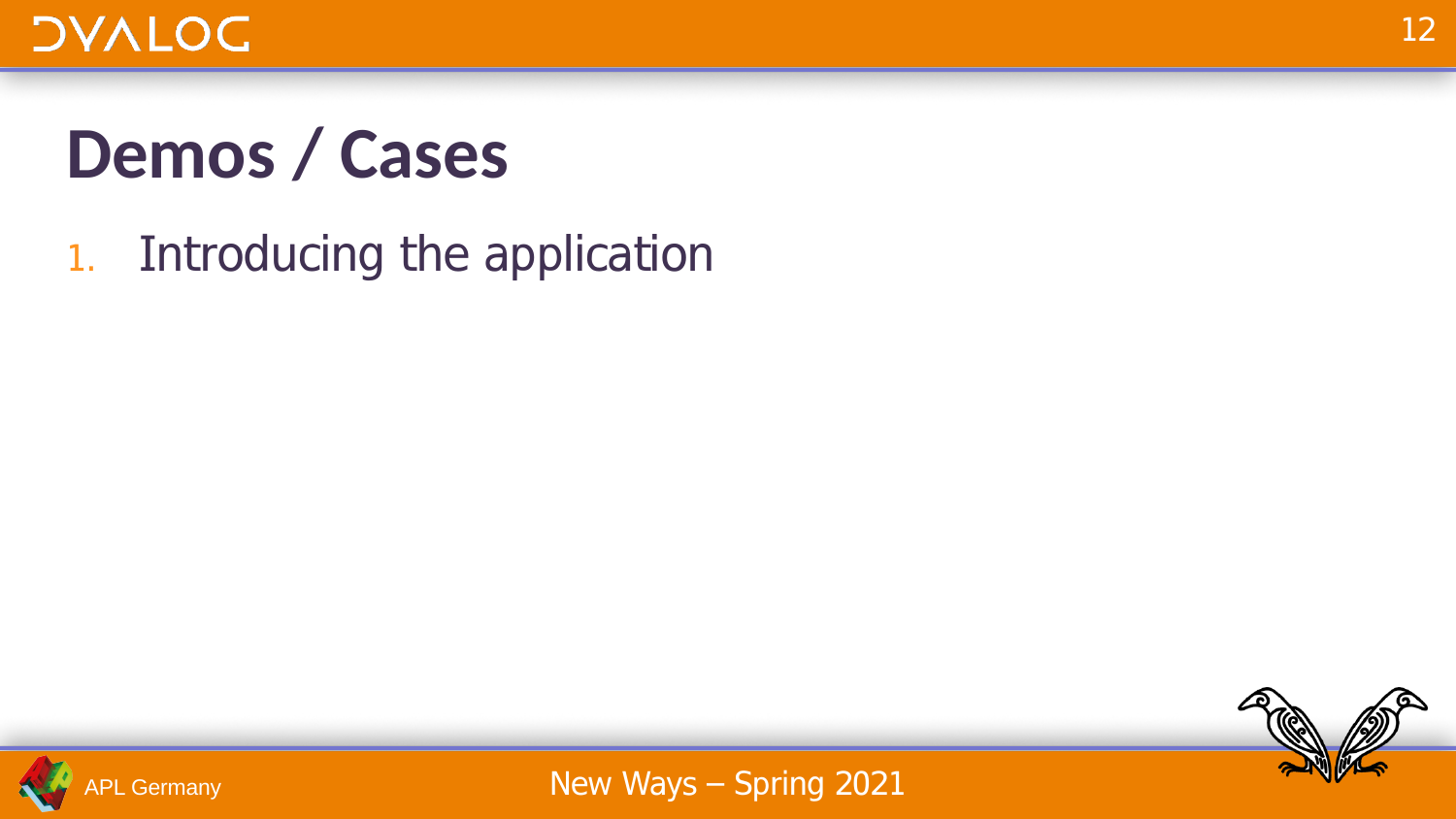

# Demos / Cases
Introducing the application